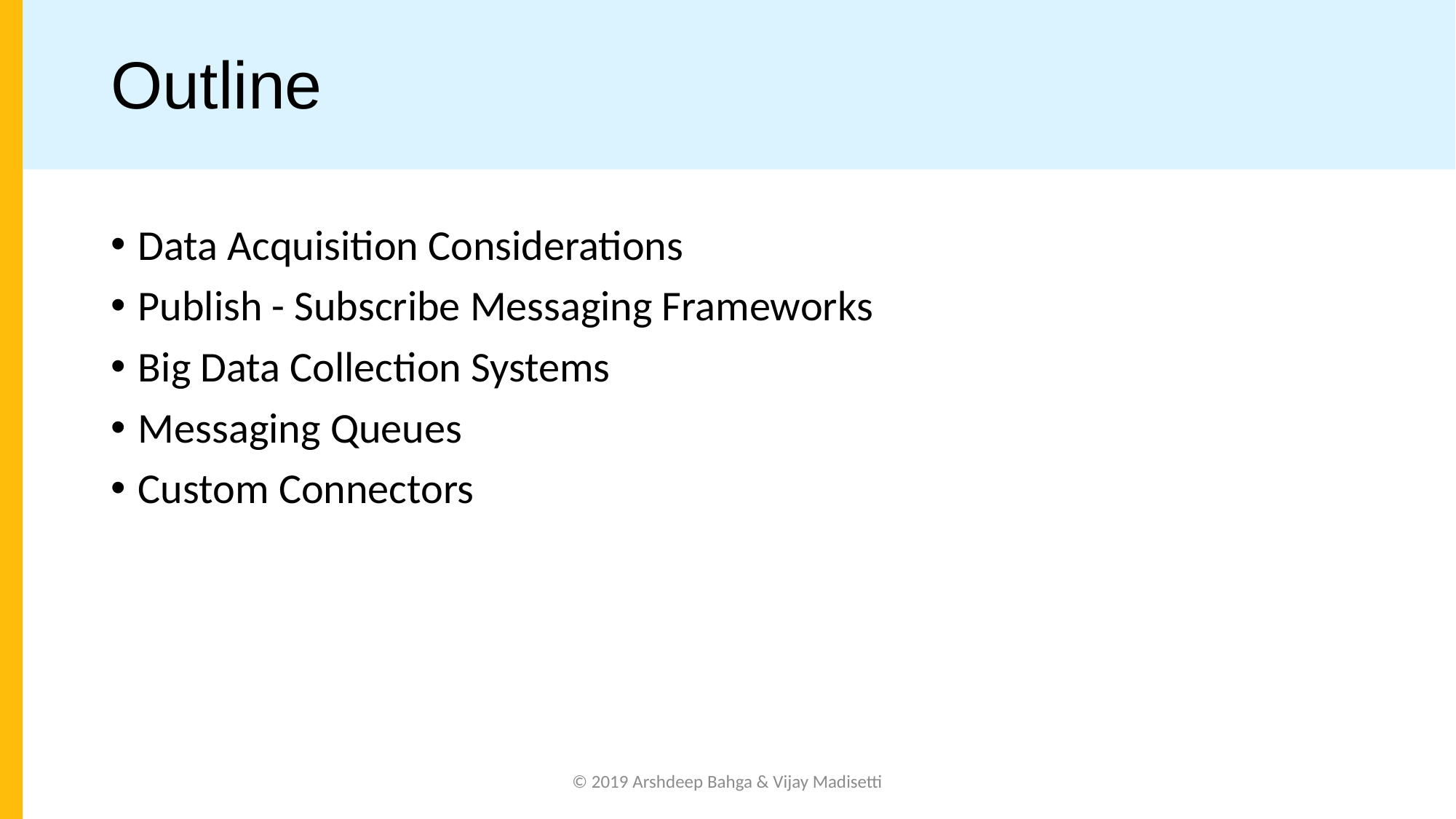

# Outline
Data Acquisition Considerations
Publish - Subscribe Messaging Frameworks
Big Data Collection Systems
Messaging Queues
Custom Connectors
© 2019 Arshdeep Bahga & Vijay Madisetti